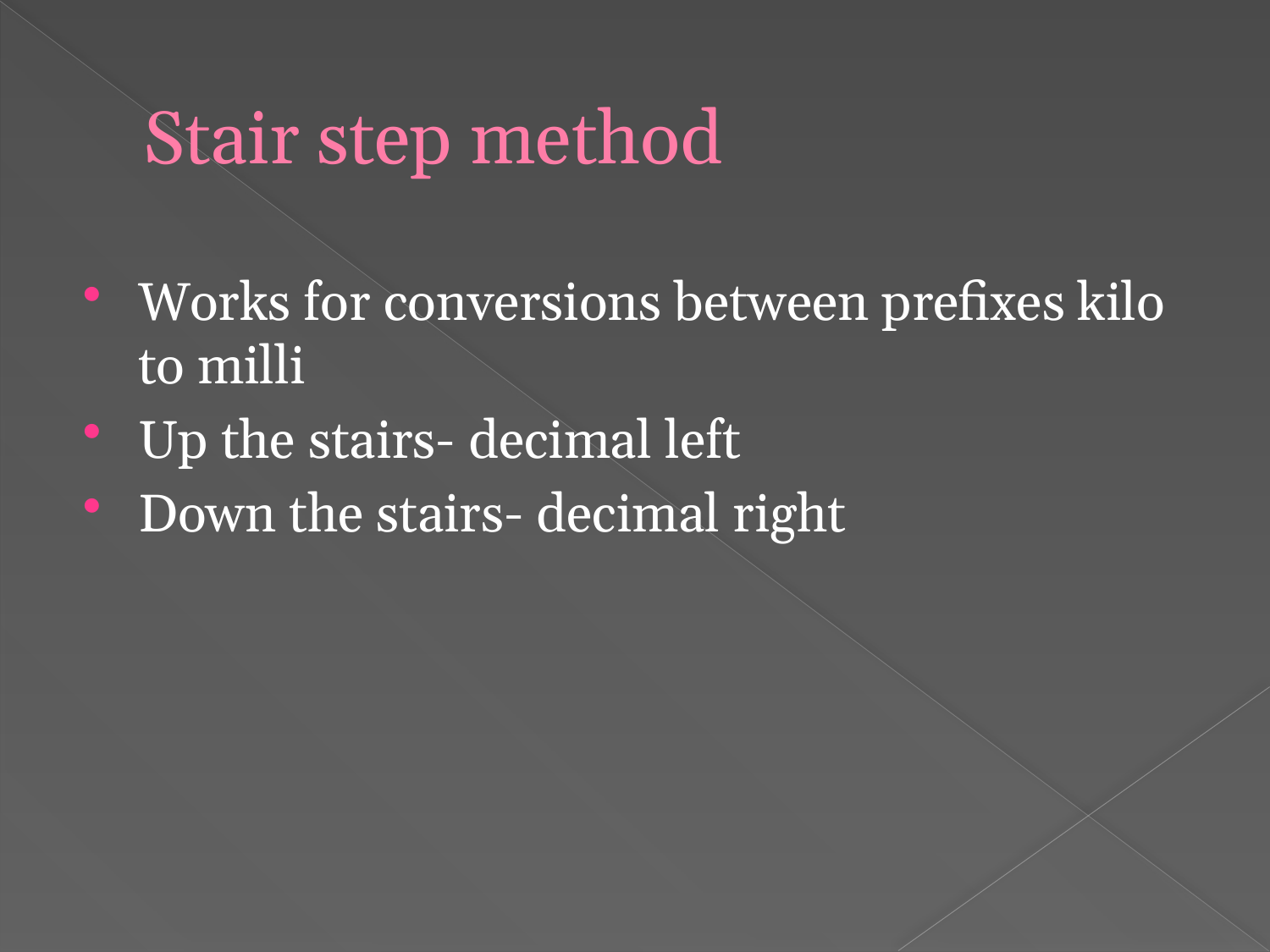

# Stair step method
Works for conversions between prefixes kilo to milli
Up the stairs- decimal left
Down the stairs- decimal right